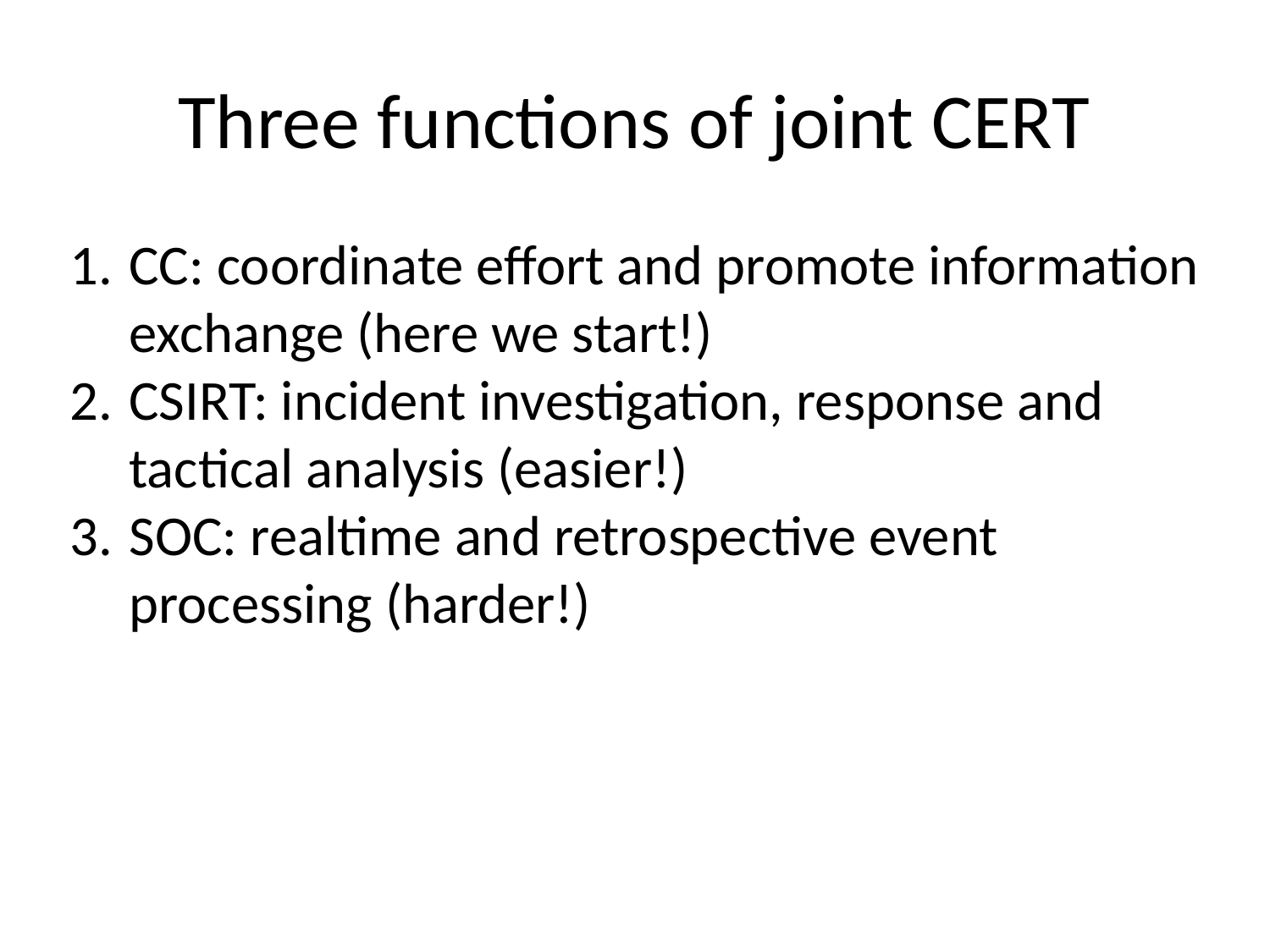

Three functions of joint CERT
CC: coordinate effort and promote information exchange (here we start!)
CSIRT: incident investigation, response and tactical analysis (easier!)
SOC: realtime and retrospective event processing (harder!)